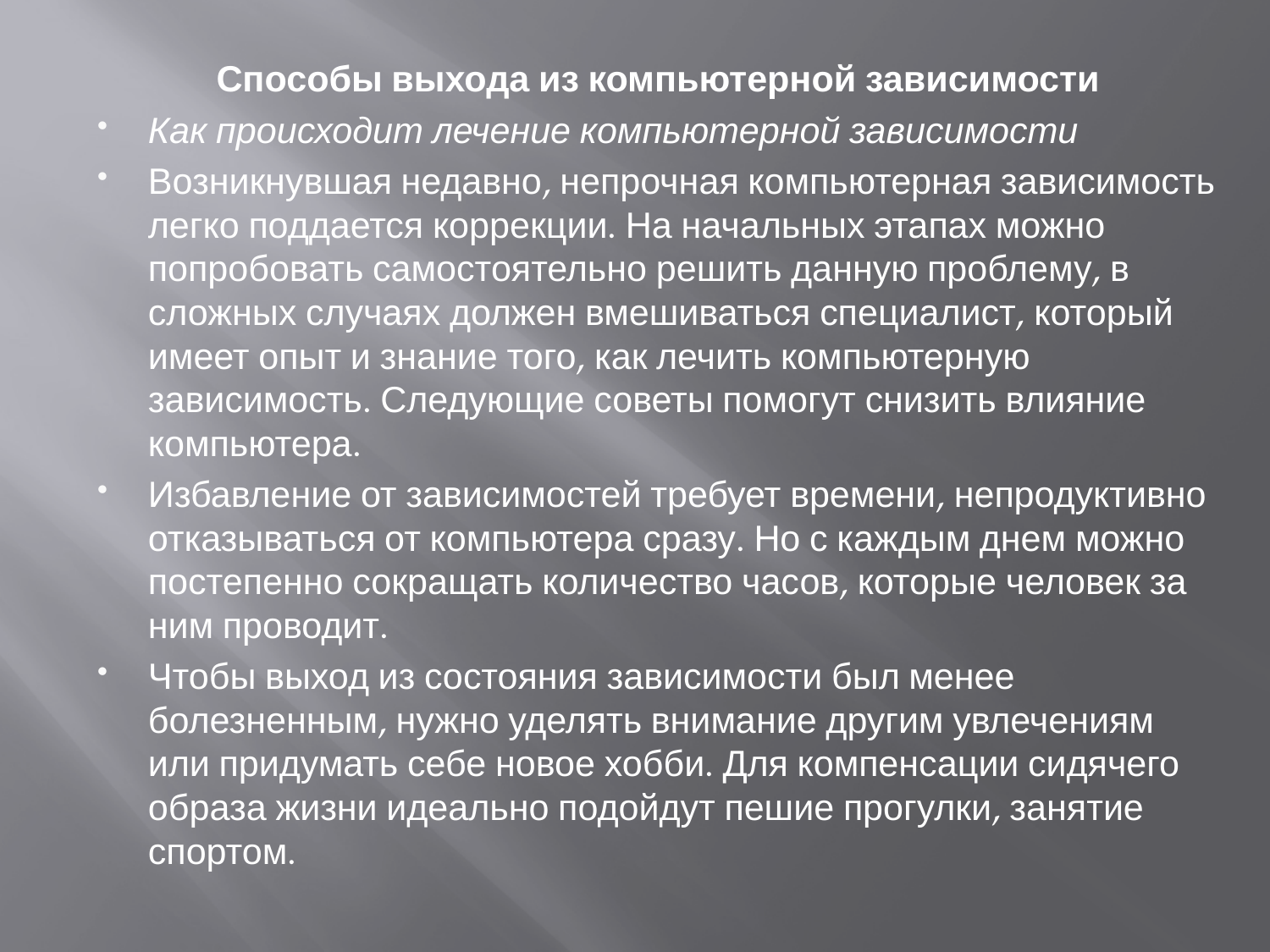

Способы выхода из компьютерной зависимости
Как происходит лечение компьютерной зависимости
Возникнувшая недавно, непрочная компьютерная зависимость легко поддается коррекции. На начальных этапах можно попробовать самостоятельно решить данную проблему, в сложных случаях должен вмешиваться специалист, который имеет опыт и знание того, как лечить компьютерную зависимость. Следующие советы помогут снизить влияние компьютера.
Избавление от зависимостей требует времени, непродуктивно отказываться от компьютера сразу. Но с каждым днем можно постепенно сокращать количество часов, которые человек за ним проводит.
Чтобы выход из состояния зависимости был менее болезненным, нужно уделять внимание другим увлечениям или придумать себе новое хобби. Для компенсации сидячего образа жизни идеально подойдут пешие прогулки, занятие спортом.